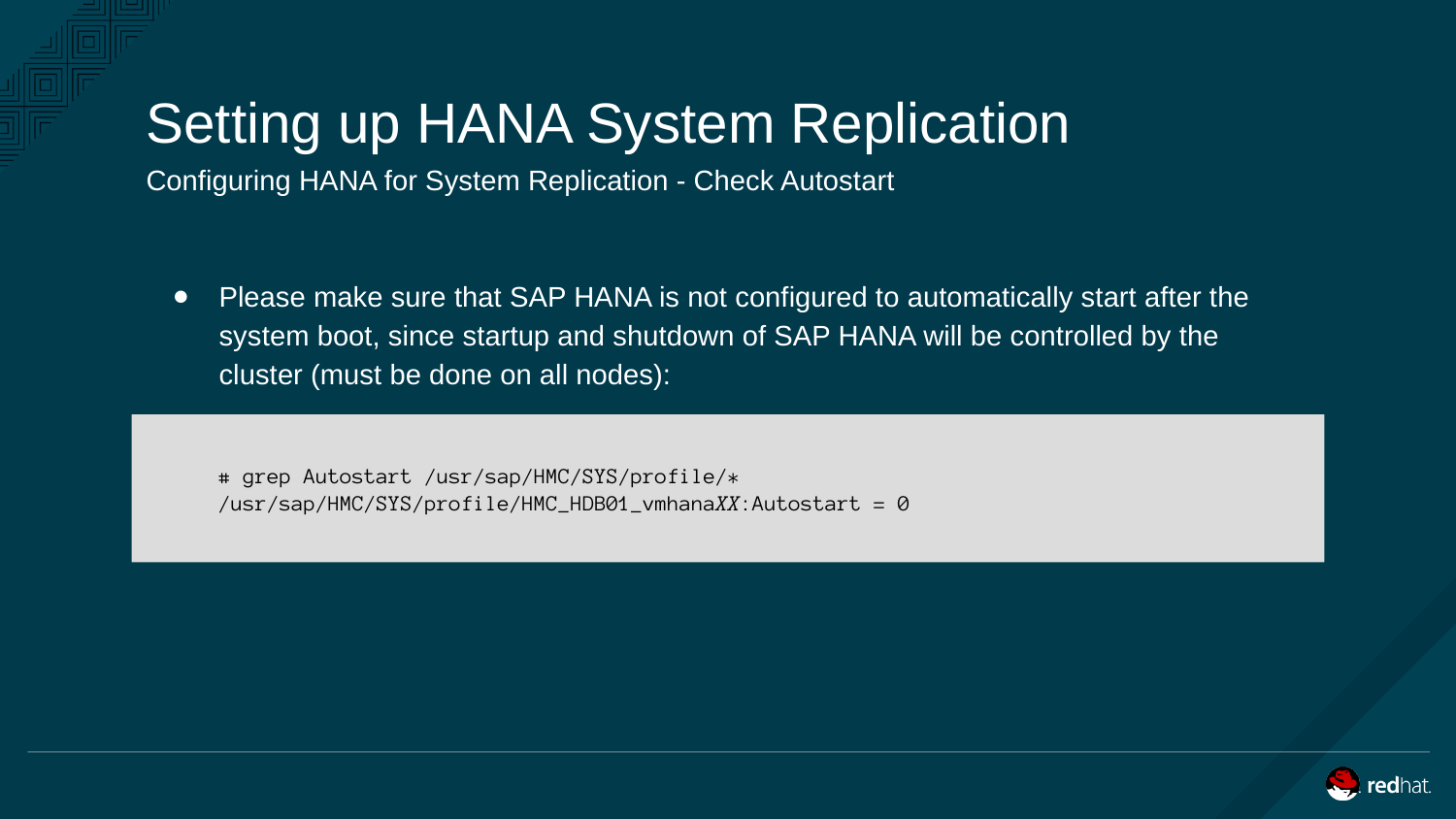

# Setting up HANA System Replication
Configuring HANA for System Replication - Check Autostart
Please make sure that SAP HANA is not configured to automatically start after the system boot, since startup and shutdown of SAP HANA will be controlled by the cluster (must be done on all nodes):
# grep Autostart /usr/sap/HMC/SYS/profile/*
/usr/sap/HMC/SYS/profile/HMC_HDB01_vmhanaXX:Autostart = 0